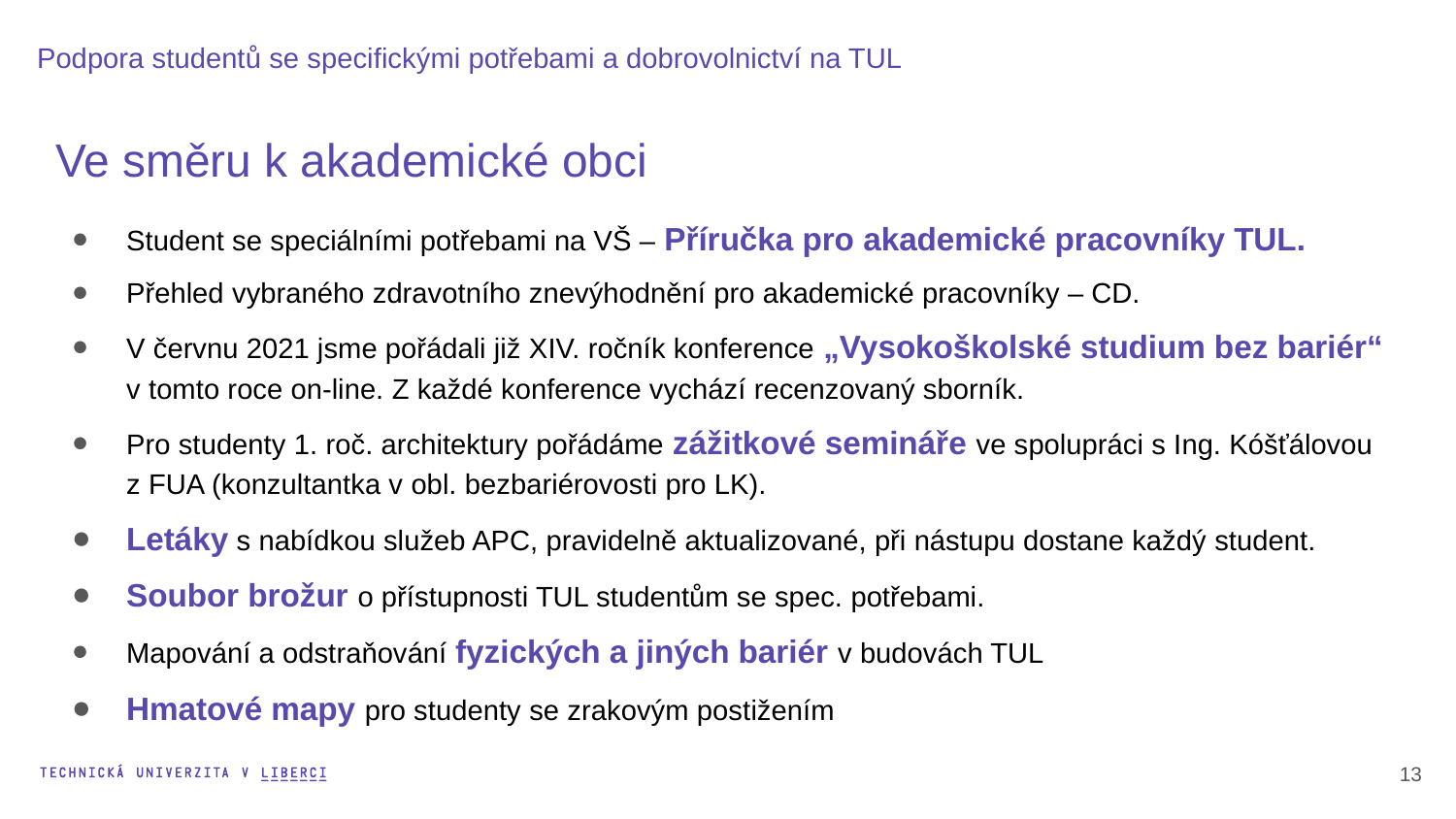

Podpora studentů se specifickými potřebami a dobrovolnictví na TUL
 Ve směru k akademické obci

Student se speciálními potřebami na VŠ – Příručka pro akademické pracovníky TUL.
Přehled vybraného zdravotního znevýhodnění pro akademické pracovníky – CD.
V červnu 2021 jsme pořádali již XIV. ročník konference „Vysokoškolské studium bez bariér“ v tomto roce on-line. Z každé konference vychází recenzovaný sborník.
Pro studenty 1. roč. architektury pořádáme zážitkové semináře ve spolupráci s Ing. Kóšťálovou z FUA (konzultantka v obl. bezbariérovosti pro LK).
Letáky s nabídkou služeb APC, pravidelně aktualizované, při nástupu dostane každý student.
Soubor brožur o přístupnosti TUL studentům se spec. potřebami.
Mapování a odstraňování fyzických a jiných bariér v budovách TUL
Hmatové mapy pro studenty se zrakovým postižením

13